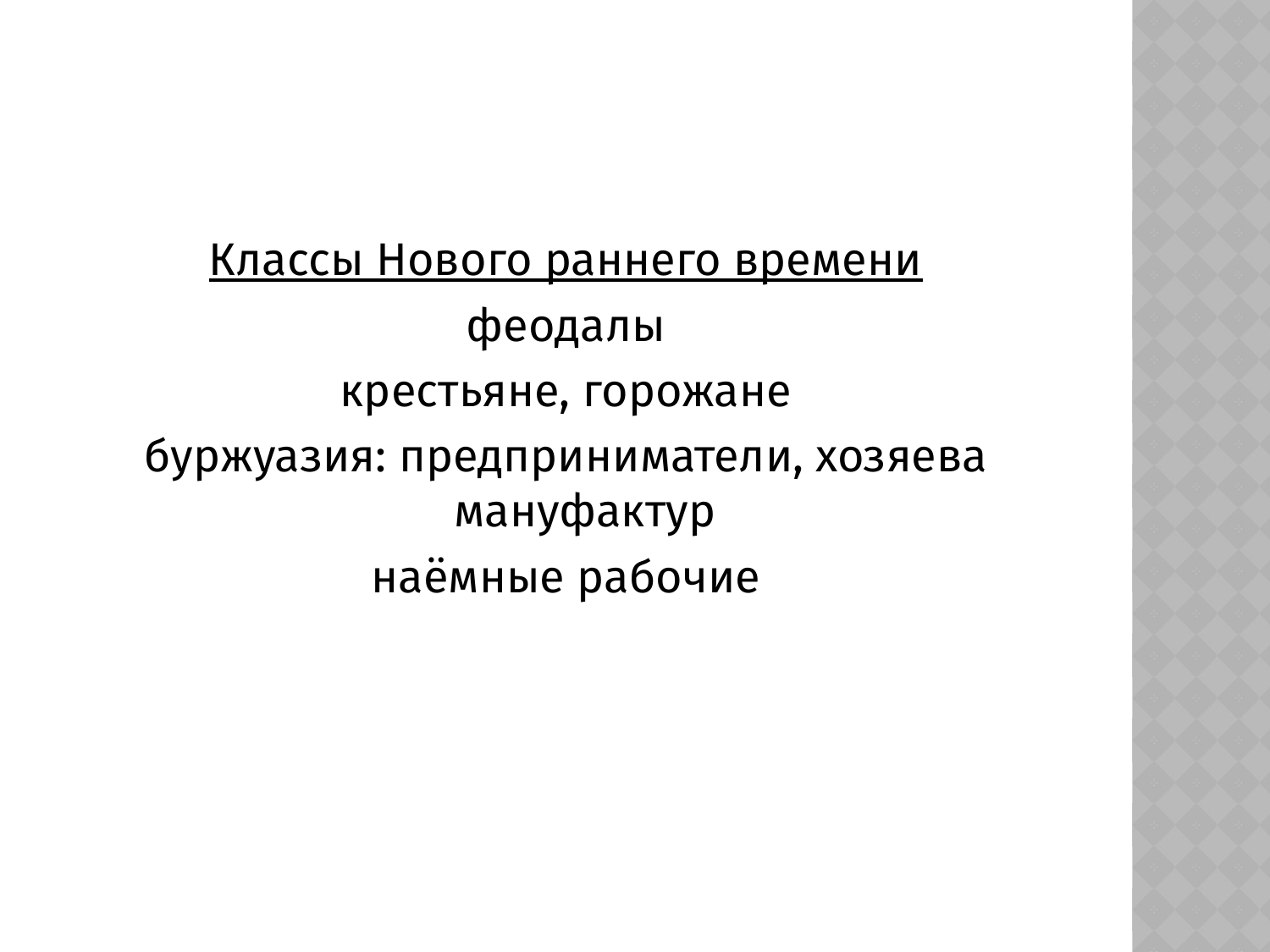

#
Классы Нового раннего времени
феодалы
крестьяне, горожане
буржуазия: предприниматели, хозяева мануфактур
наёмные рабочие